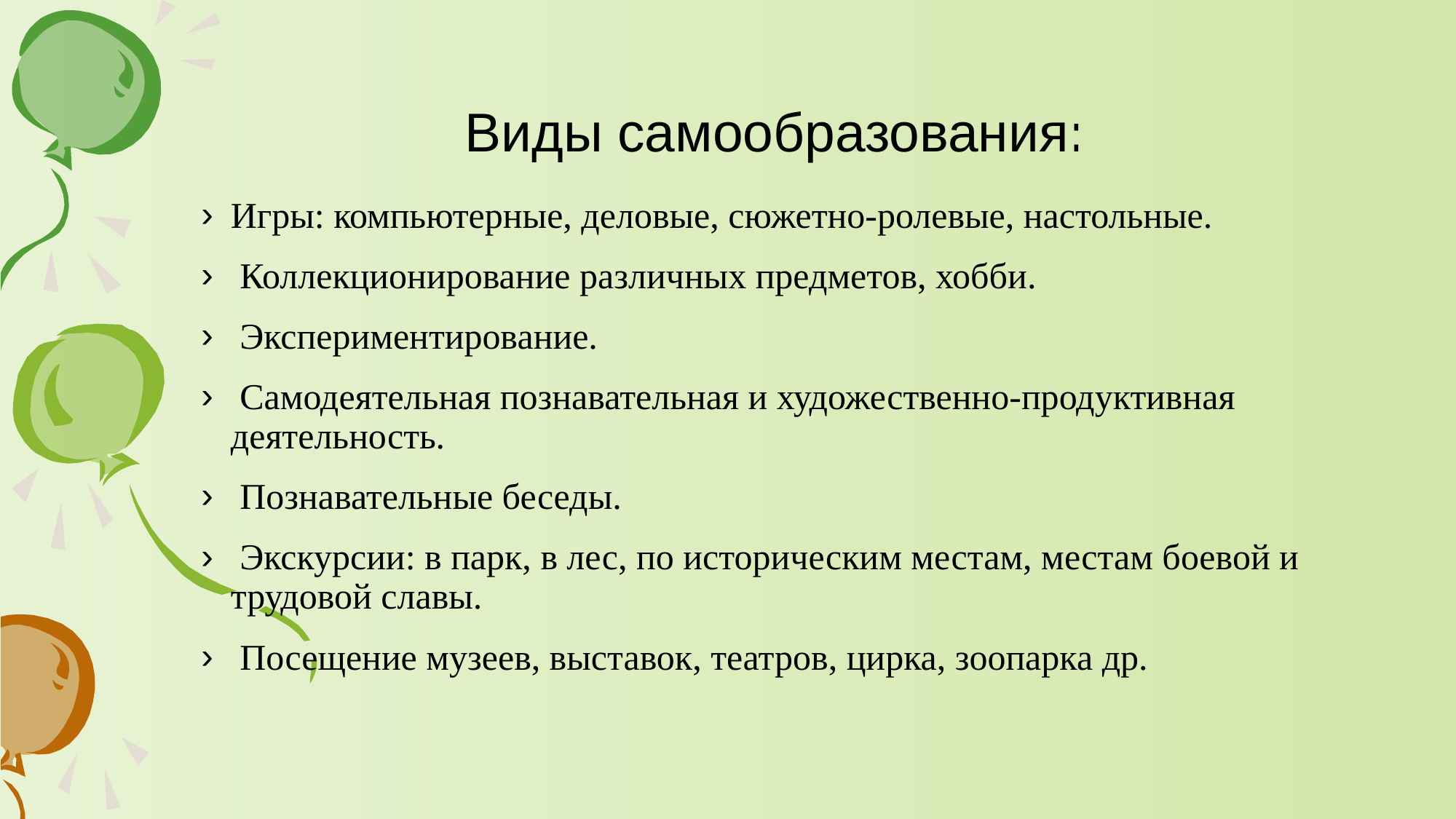

# Виды самообразования:
Игры: компьютерные, деловые, сюжетно-ролевые, настольные.
 Коллекционирование различных предметов, хобби.
 Экспериментирование.
 Самодеятельная познавательная и художественно-продуктивная деятельность.
 Познавательные беседы.
 Экскурсии: в парк, в лес, по историческим местам, местам боевой и трудовой славы.
 Посещение музеев, выставок, театров, цирка, зоопарка др.